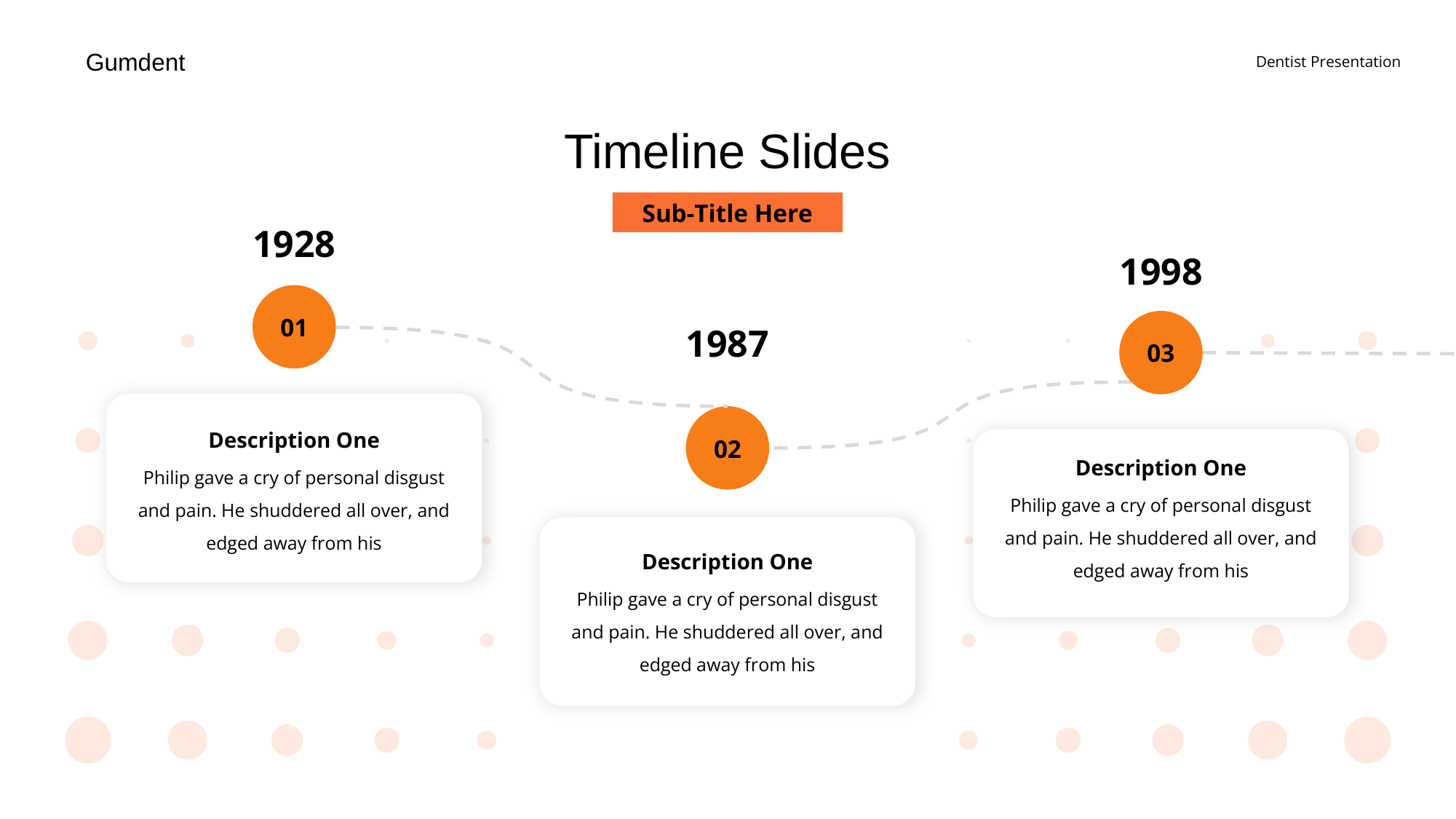

# Timeline Slides
Sub-Title Here
1928
1998

01

1987
03

Description One
02

Description One
Philip gave a cry of personal disgust and pain. He shuddered all over, and edged away from his
Philip gave a cry of personal disgust and pain. He shuddered all over, and edged away from his

Description One
Philip gave a cry of personal disgust and pain. He shuddered all over, and edged away from his